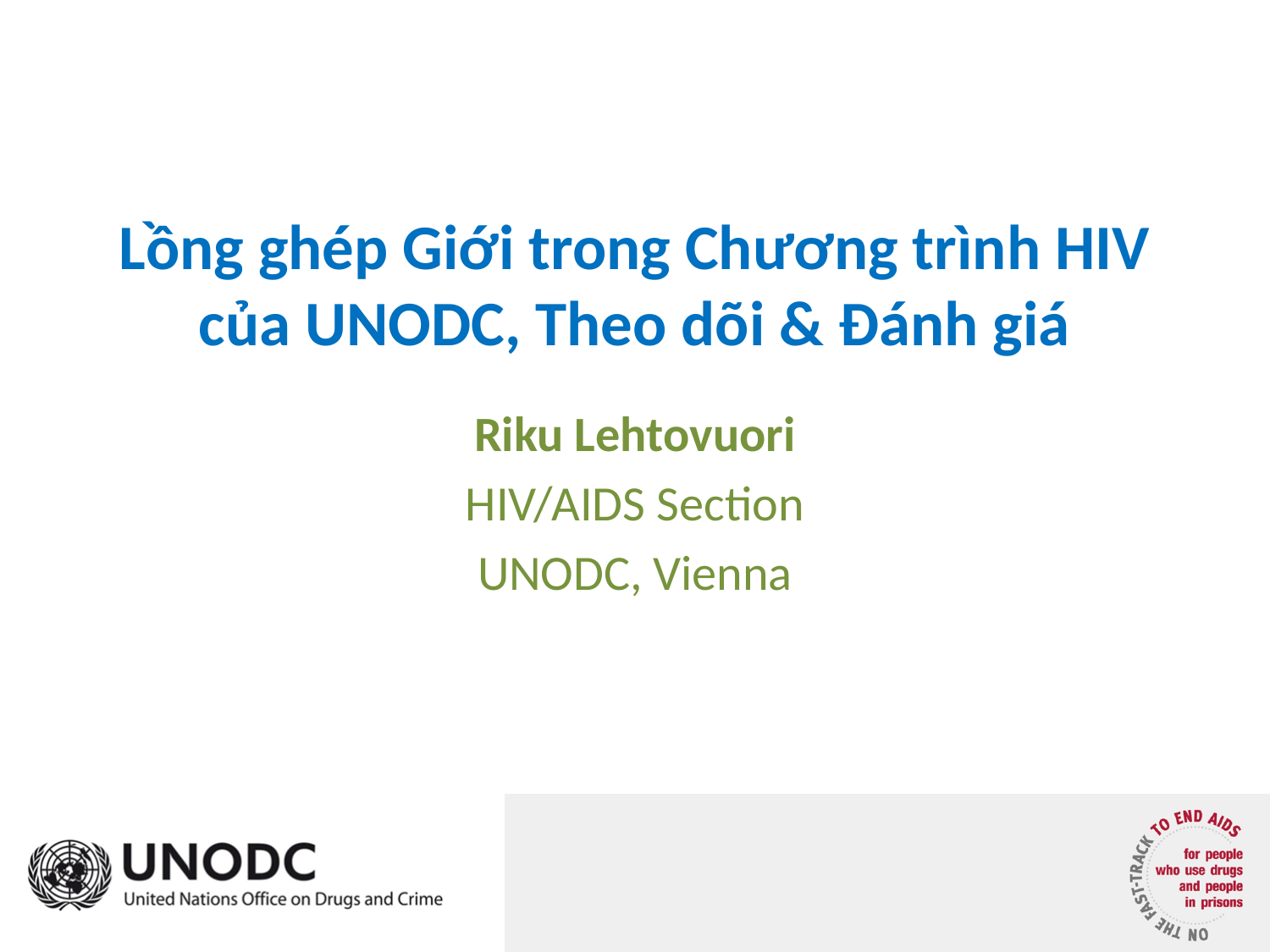

# Lồng ghép Giới trong Chương trình HIV của UNODC, Theo dõi & Đánh giá
Riku Lehtovuori
HIV/AIDS Section
UNODC, Vienna